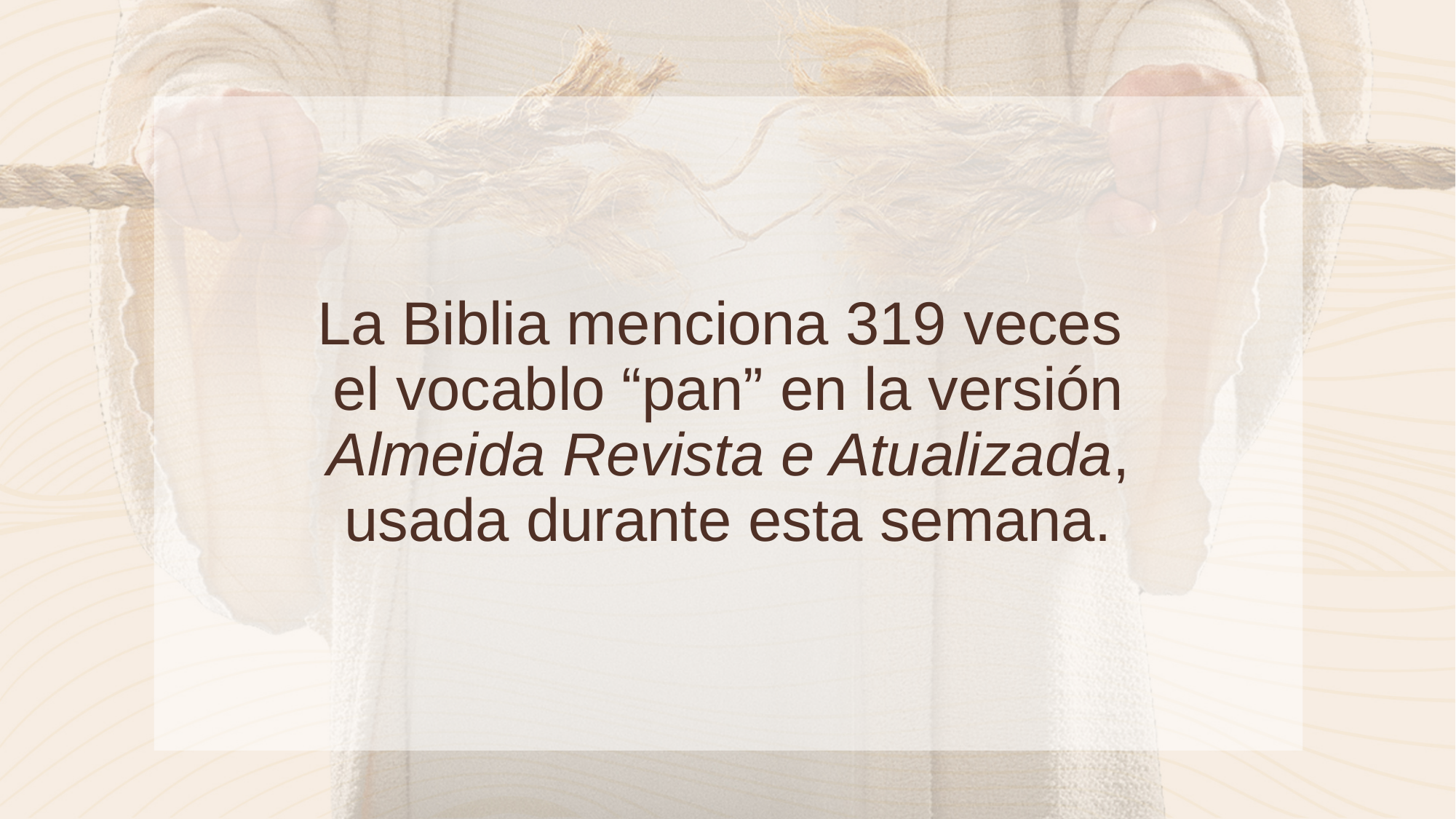

La Biblia menciona 319 veces
el vocablo “pan” en la versión Almeida Revista e Atualizada, usada durante esta semana.